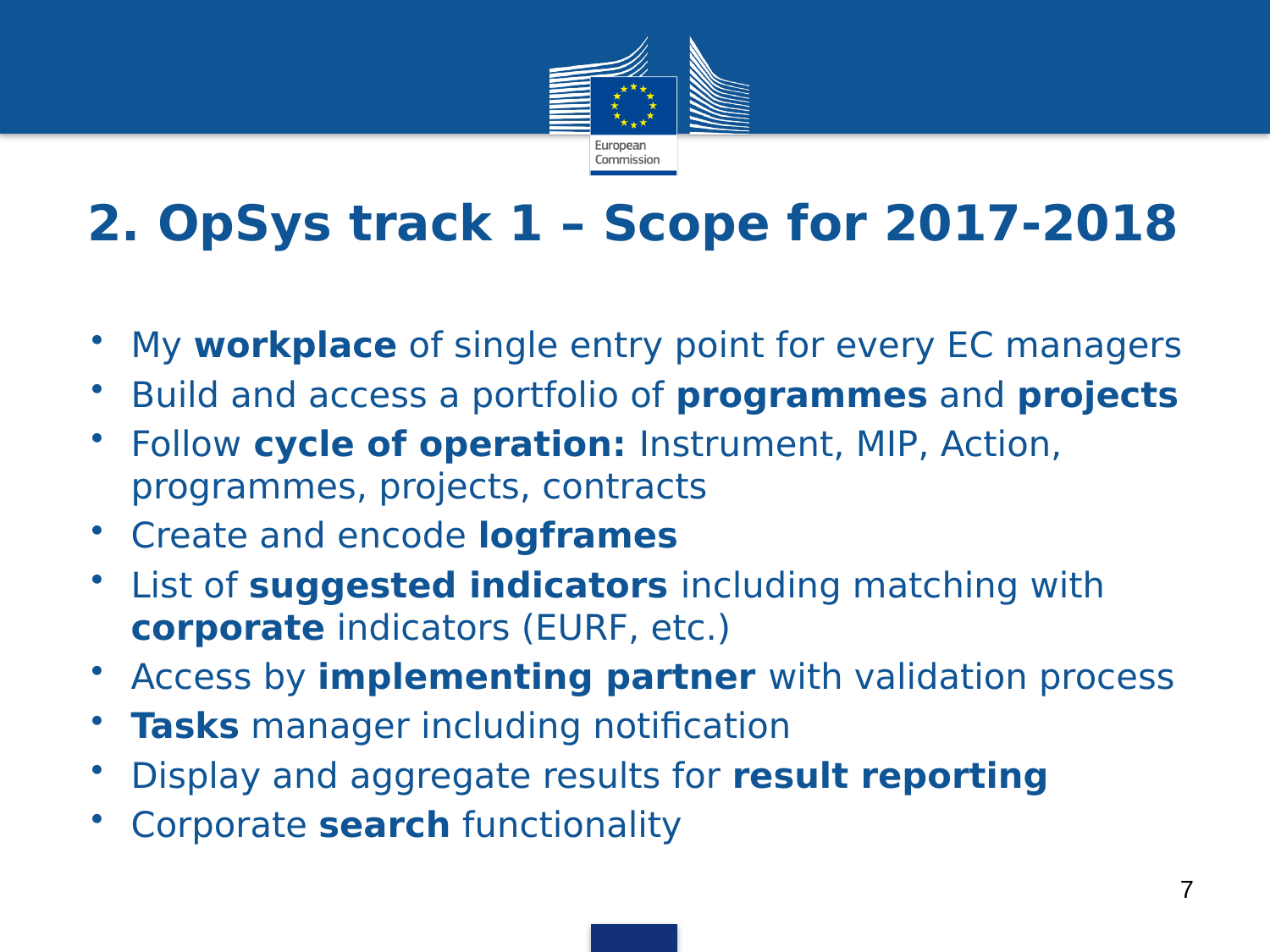

# 2. OpSys track 1 – Scope for 2017-2018
My workplace of single entry point for every EC managers
Build and access a portfolio of programmes and projects
Follow cycle of operation: Instrument, MIP, Action, programmes, projects, contracts
Create and encode logframes
List of suggested indicators including matching with corporate indicators (EURF, etc.)
Access by implementing partner with validation process
Tasks manager including notification
Display and aggregate results for result reporting
Corporate search functionality
7